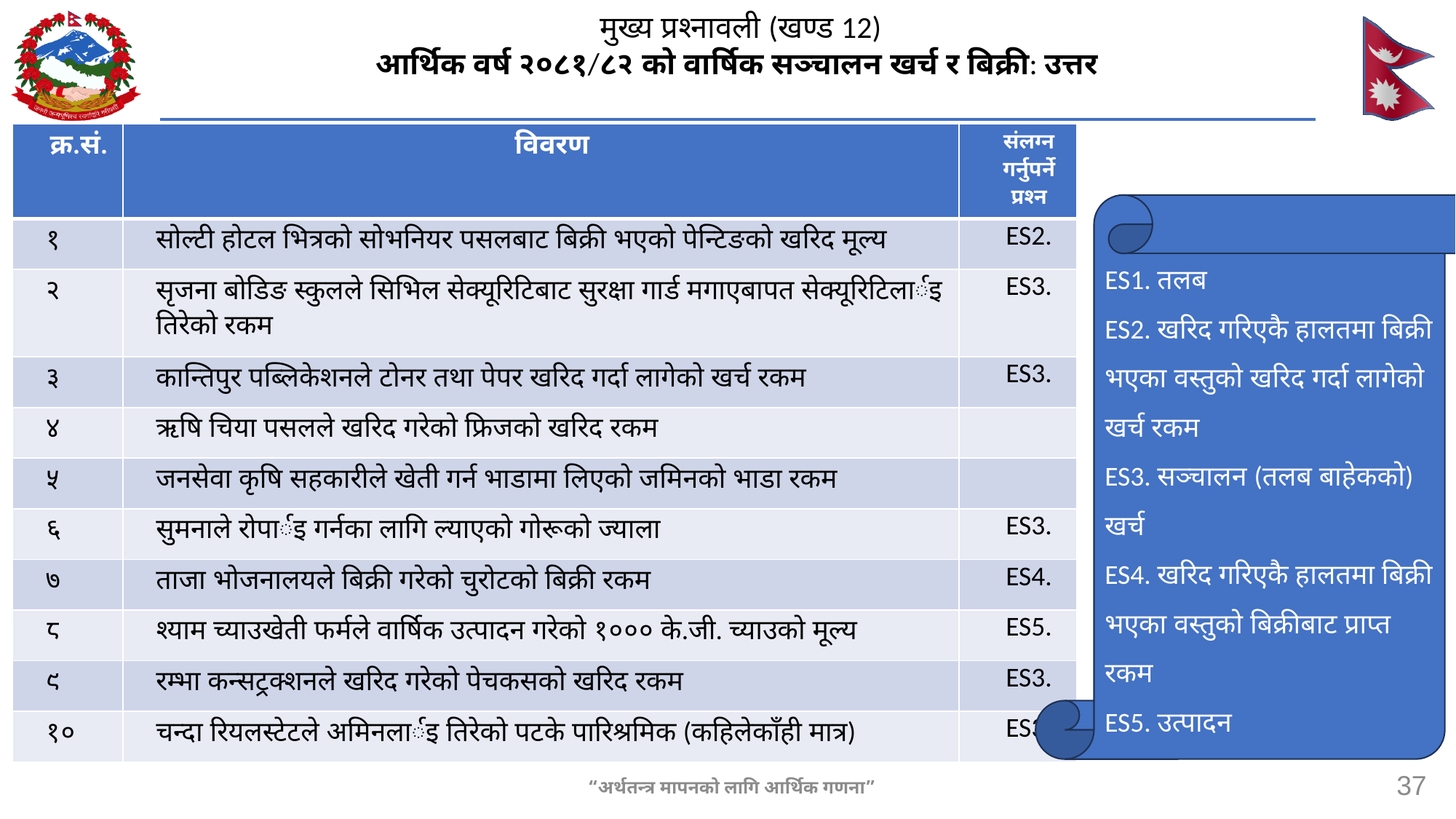

# मुख्य प्रश्नावली (खण्ड 12) आर्थिक वर्ष २०८१/८२ को वार्षिक सञ्चालन खर्च र बिक्री: उत्तर
| क्र.सं. | विवरण | संलग्न गर्नुपर्ने प्रश्न |
| --- | --- | --- |
| १ | सोल्टी होटल भित्रको सोभनियर पसलबाट बिक्री भएको पेन्टिङको खरिद मूल्य | ES2. |
| २ | सृजना बोडिङ स्कुलले सिभिल सेक्यूरिटिबाट सुरक्षा गार्ड मगाएबापत सेक्यूरिटिलार्इ तिरेको रकम | ES3. |
| ३ | कान्तिपुर पब्लिकेशनले टोनर तथा पेपर खरिद गर्दा लागेको खर्च रकम | ES3. |
| ४ | ऋषि चिया पसलले खरिद गरेको फ्रिजको खरिद रकम |  |
| ५ | जनसेवा कृषि सहकारीले खेती गर्न भाडामा लिएको जमिनको भाडा रकम |  |
| ६ | सुमनाले रोपार्इ गर्नका लागि ल्याएको गोरूको ज्याला | ES3. |
| ७ | ताजा भोजनालयले बिक्री गरेको चुरोटको बिक्री रकम | ES4. |
| ८ | श्याम च्याउखेती फर्मले वार्षिक उत्पादन गरेको १००० के.जी. च्याउको मूल्य | ES5. |
| ९ | रम्भा कन्सट्रक्शनले खरिद गरेको पेचकसको खरिद रकम | ES3. |
| १० | चन्दा रियलस्टेटले अमिनलार्इ तिरेको पटके पारिश्रमिक (कहिलेकाँही मात्र) | ES3. |
ES1. तलब
ES2. खरिद गरिएकै हालतमा बिक्री भएका वस्तुको खरिद गर्दा लागेको खर्च रकम
ES3. सञ्चालन (तलब बाहेकको) खर्च
ES4. खरिद गरिएकै हालतमा बिक्री भएका वस्तुको बिक्रीबाट प्राप्त रकम
ES5. उत्पादन
37
“अर्थतन्त्र मापनको लागि आर्थिक गणना”